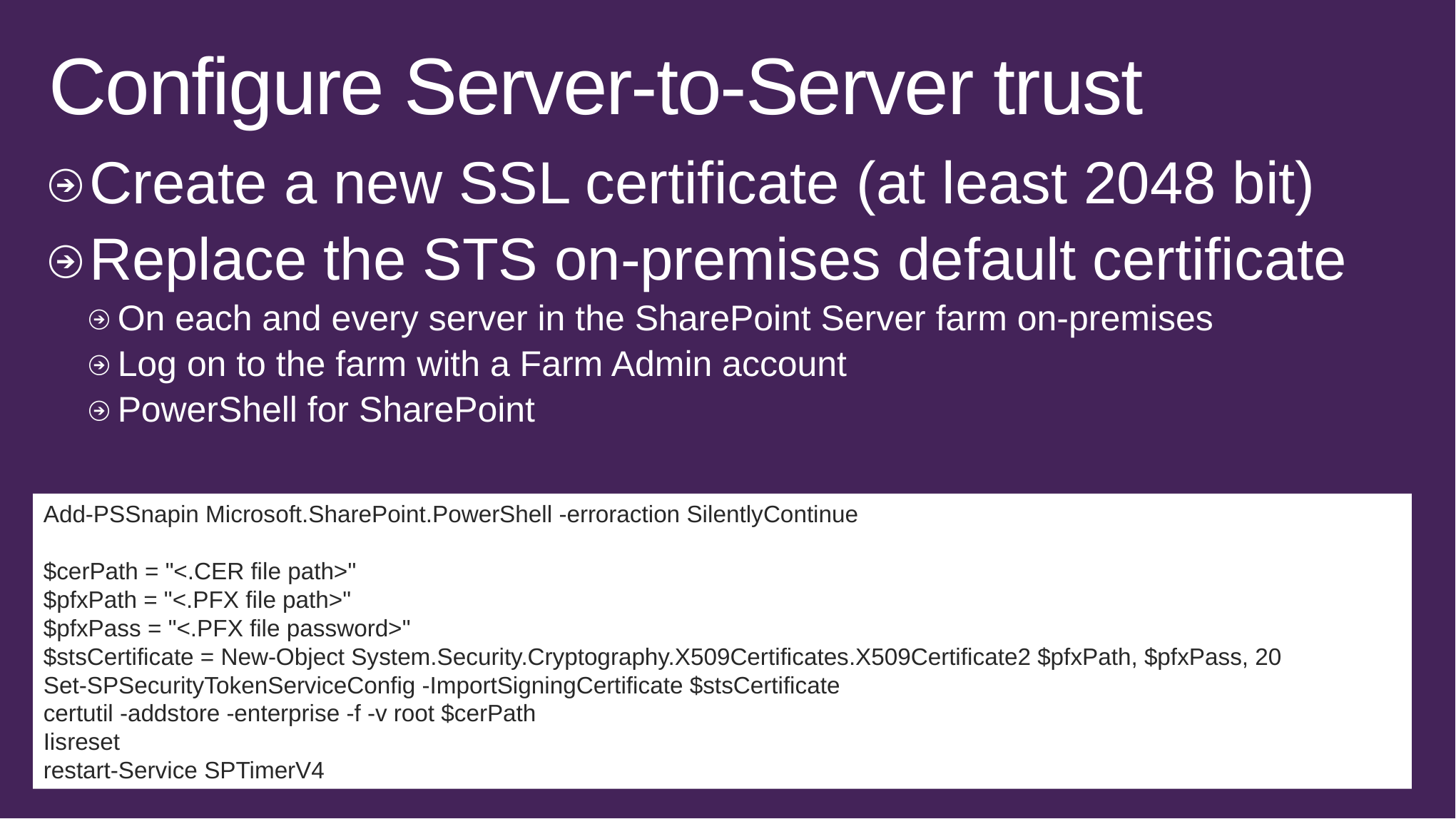

# Configure Server-to-Server trust
Create a new SSL certificate (at least 2048 bit)
Replace the STS on-premises default certificate
On each and every server in the SharePoint Server farm on-premises
Log on to the farm with a Farm Admin account
PowerShell for SharePoint

Add-PSSnapin Microsoft.SharePoint.PowerShell -erroraction SilentlyContinue

$cerPath = "<.CER file path>"
$pfxPath = "<.PFX file path>"
$pfxPass = "<.PFX file password>"
$stsCertificate = New-Object System.Security.Cryptography.X509Certificates.X509Certificate2 $pfxPath, $pfxPass, 20
Set-SPSecurityTokenServiceConfig -ImportSigningCertificate $stsCertificate
certutil -addstore -enterprise -f -v root $cerPath
Iisreset
restart-Service SPTimerV4